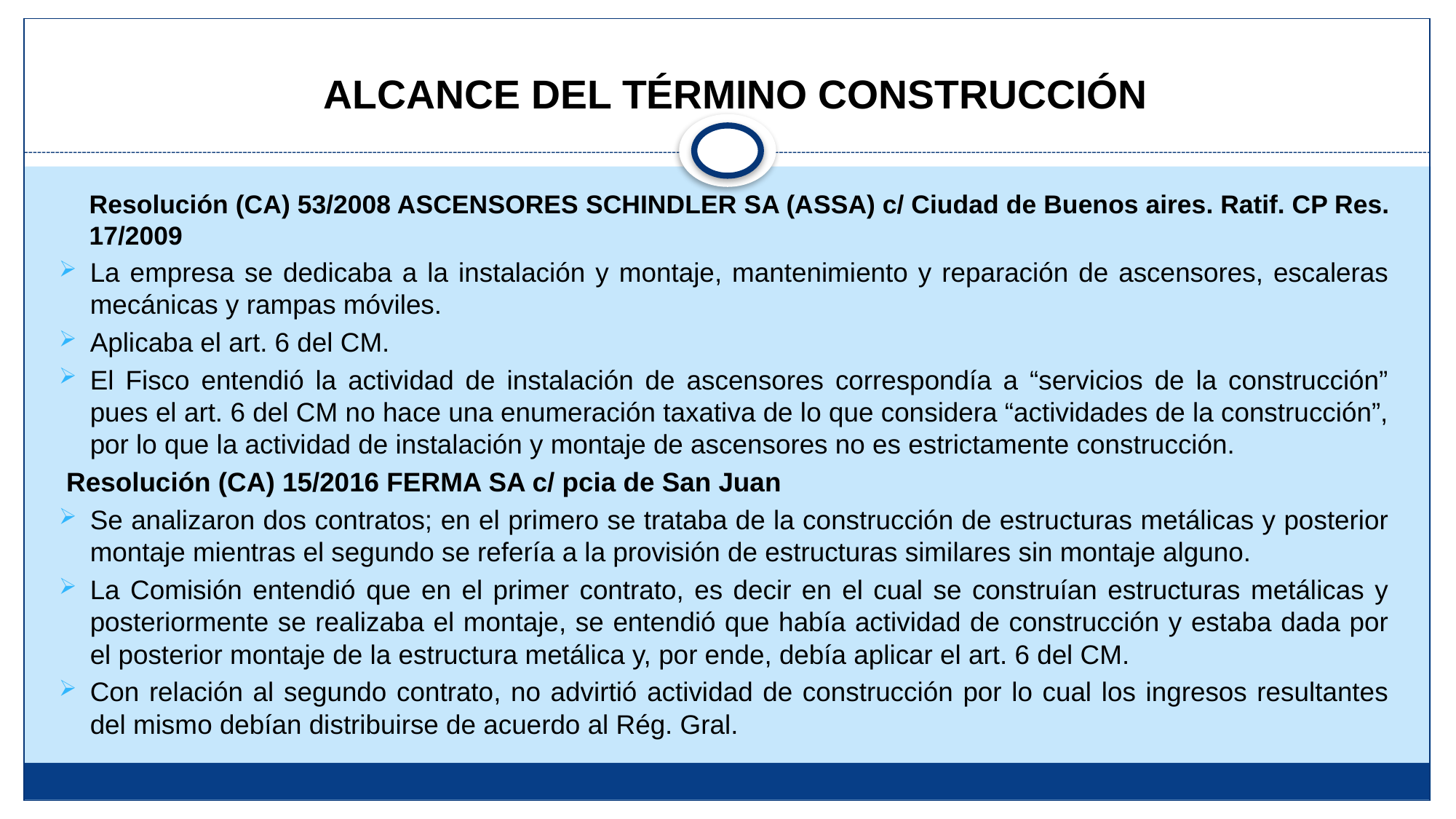

# ALCANCE DEL TÉRMINO CONSTRUCCIÓN
Resolución (CA) 53/2008 ASCENSORES SCHINDLER SA (ASSA) c/ Ciudad de Buenos aires. Ratif. CP Res. 17/2009
La empresa se dedicaba a la instalación y montaje, mantenimiento y reparación de ascensores, escaleras mecánicas y rampas móviles.
Aplicaba el art. 6 del CM.
El Fisco entendió la actividad de instalación de ascensores correspondía a “servicios de la construcción” pues el art. 6 del CM no hace una enumeración taxativa de lo que considera “actividades de la construcción”, por lo que la actividad de instalación y montaje de ascensores no es estrictamente construcción.
 Resolución (CA) 15/2016 FERMA SA c/ pcia de San Juan
Se analizaron dos contratos; en el primero se trataba de la construcción de estructuras metálicas y posterior montaje mientras el segundo se refería a la provisión de estructuras similares sin montaje alguno.
La Comisión entendió que en el primer contrato, es decir en el cual se construían estructuras metálicas y posteriormente se realizaba el montaje, se entendió que había actividad de construcción y estaba dada por el posterior montaje de la estructura metálica y, por ende, debía aplicar el art. 6 del CM.
Con relación al segundo contrato, no advirtió actividad de construcción por lo cual los ingresos resultantes del mismo debían distribuirse de acuerdo al Rég. Gral.